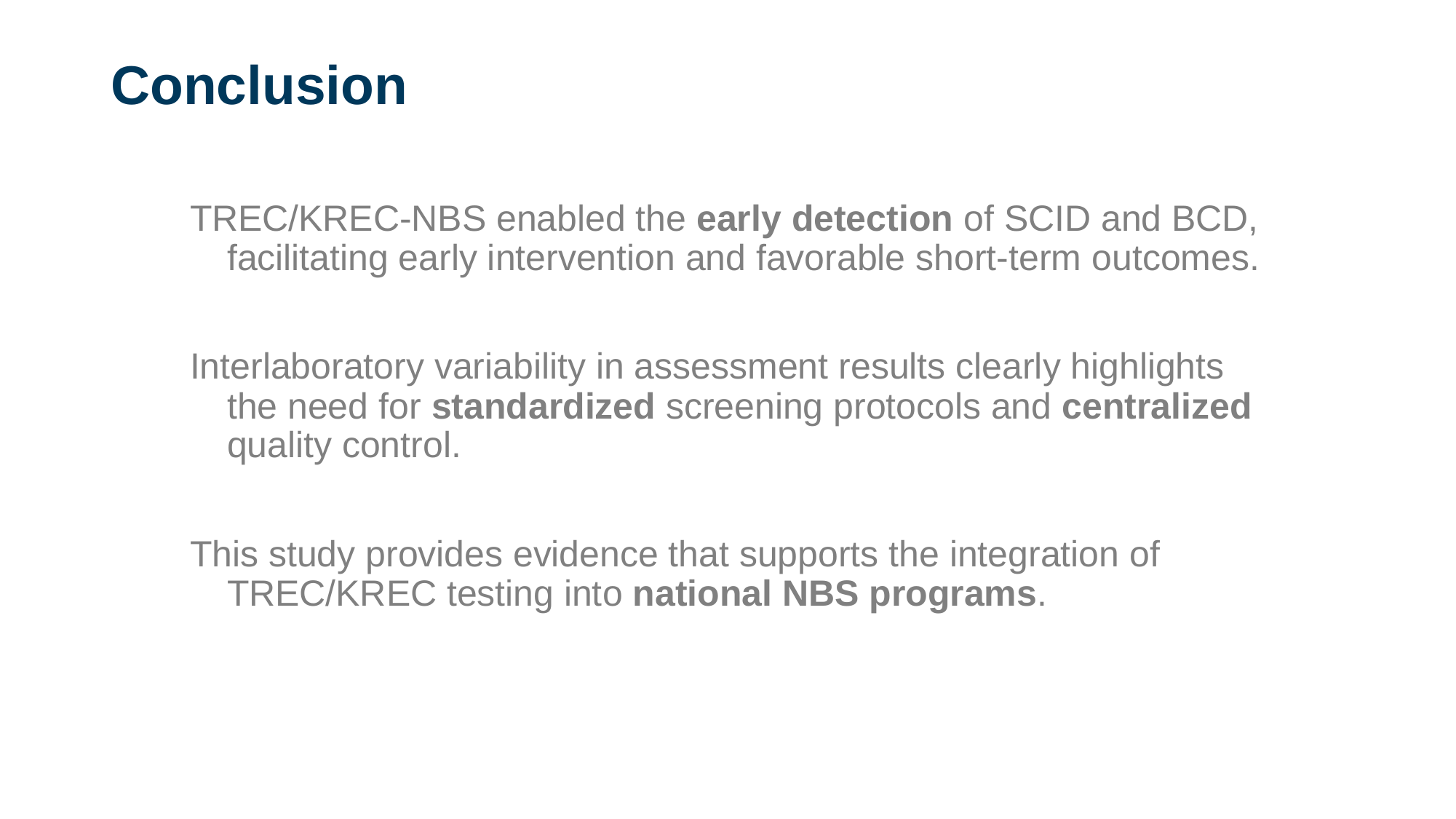

# Conclusion
TREC/KREC-NBS enabled the early detection of SCID and BCD, facilitating early intervention and favorable short-term outcomes.

Interlaboratory variability in assessment results clearly highlights the need for standardized screening protocols and centralized quality control.

This study provides evidence that supports the integration of TREC/KREC testing into national NBS programs.